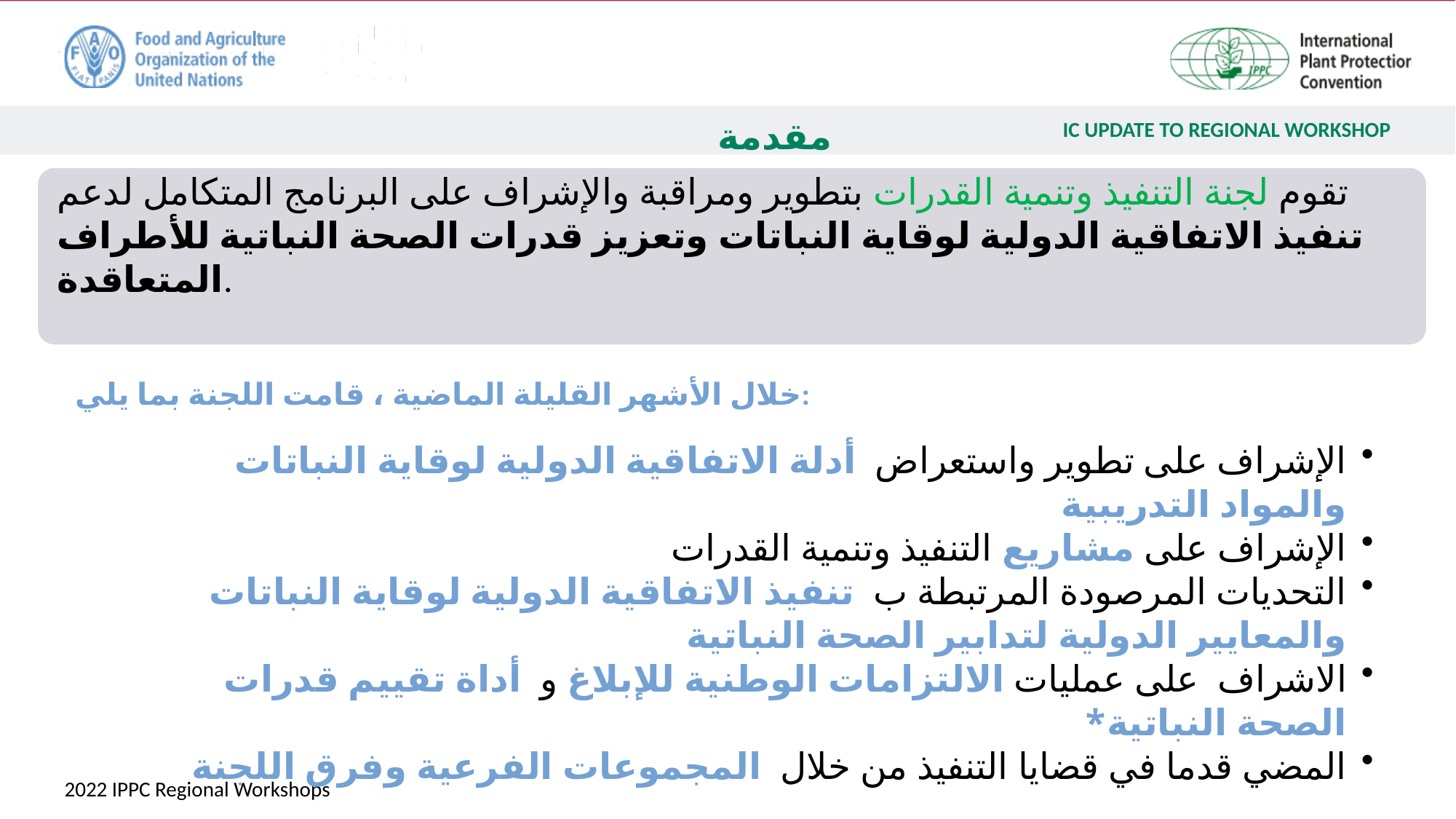

# مقدمة

تقوم لجنة التنفيذ وتنمية القدرات بتطوير ومراقبة والإشراف على البرنامج المتكامل لدعم تنفيذ الاتفاقية الدولية لوقاية النباتات وتعزيز قدرات الصحة النباتية للأطراف المتعاقدة.

خلال الأشهر القليلة الماضية ، قامت اللجنة بما يلي:

الإشراف على تطوير واستعراض  أدلة الاتفاقية الدولية لوقاية النباتات والمواد التدريبية
الإشراف على مشاريع التنفيذ وتنمية القدرات
التحديات المرصودة المرتبطة ب  تنفيذ الاتفاقية الدولية لوقاية النباتات والمعايير الدولية لتدابير الصحة النباتية
الاشراف  على عمليات الالتزامات الوطنية للإبلاغ و  أداة تقييم قدرات الصحة النباتية*
المضي قدما في قضايا التنفيذ من خلال  المجموعات الفرعية وفرق اللجنة